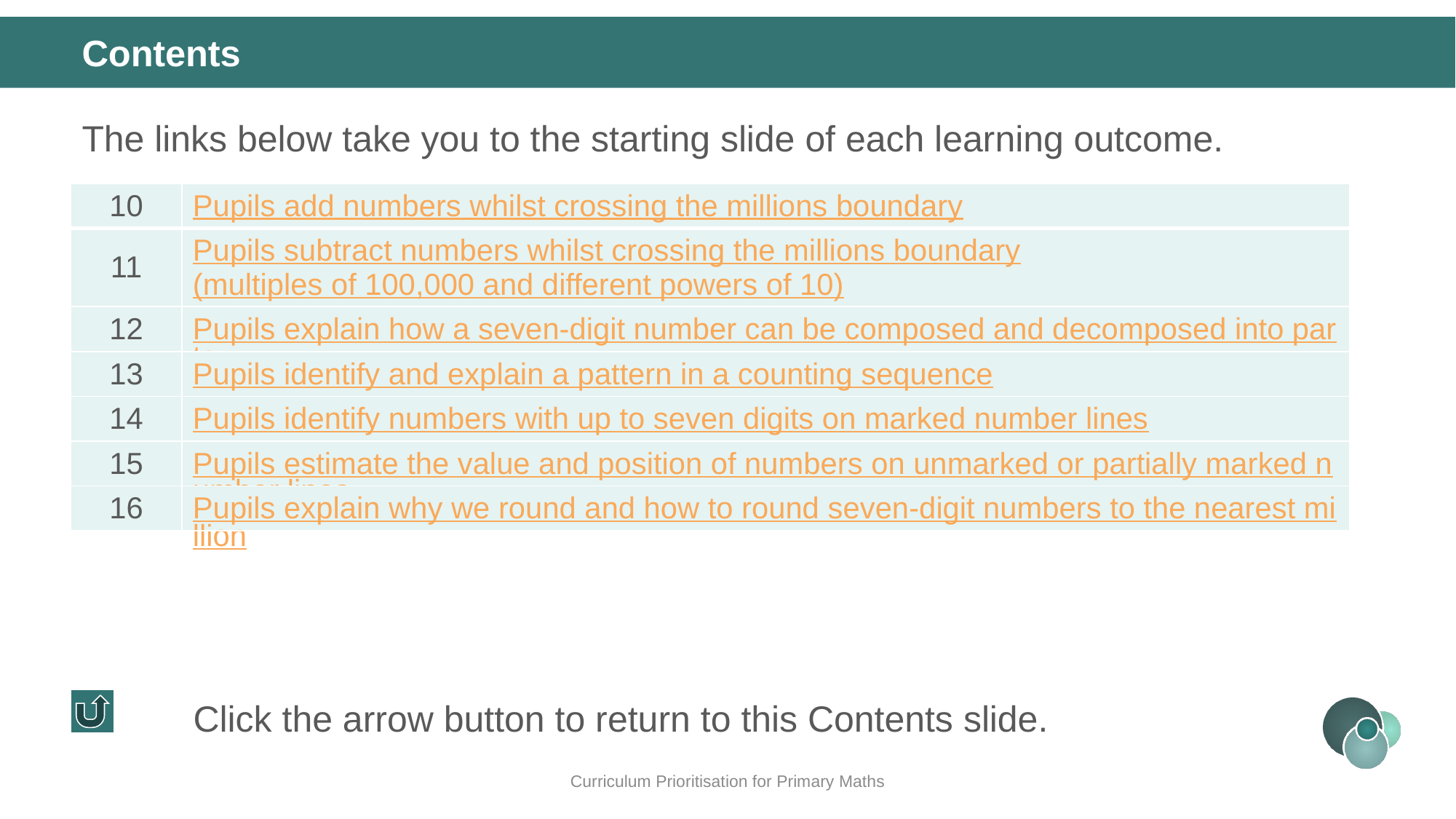

Contents
The links below take you to the starting slide of each learning outcome.
| 10 | Pupils add numbers whilst crossing the millions boundary |
| --- | --- |
| 11 | Pupils subtract numbers whilst crossing the millions boundary (multiples of 100,000 and different powers of 10) |
| 12 | Pupils explain how a seven-digit number can be composed and decomposed into parts |
| 13 | Pupils identify and explain a pattern in a counting sequence |
| 14 | Pupils identify numbers with up to seven digits on marked number lines |
| 15 | Pupils estimate the value and position of numbers on unmarked or partially marked number lines |
| 16 | Pupils explain why we round and how to round seven-digit numbers to the nearest million |

Click the arrow button to return to this Contents slide.
Curriculum Prioritisation for Primary Maths